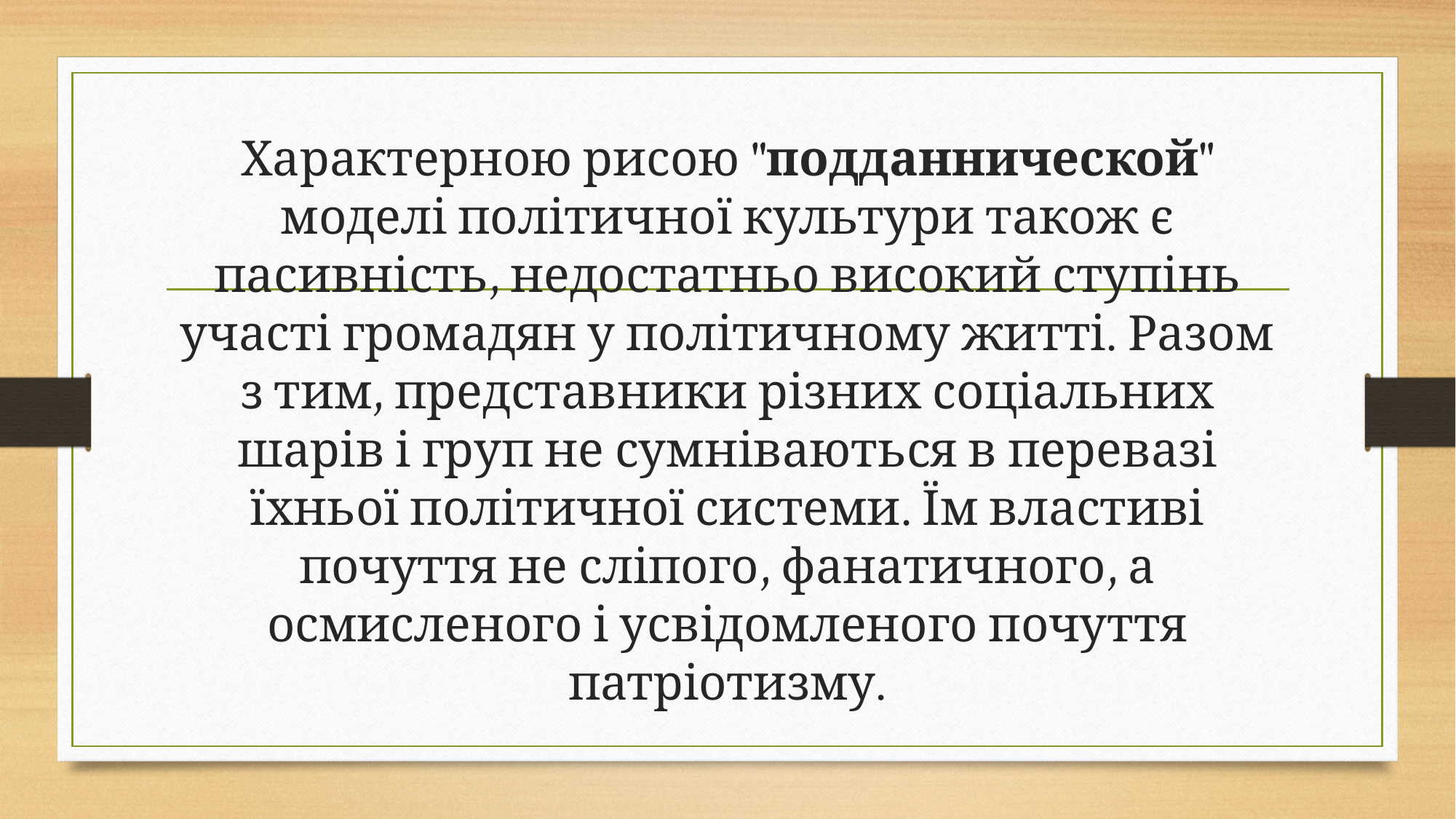

# Характерною рисою "подданнической" моделі політичної культури також є пасивність, недостатньо високий ступінь участі громадян у політичному житті. Разом з тим, представники різних соціальних шарів і груп не сумніваються в перевазі їхньої політичної системи. Їм властиві почуття не сліпого, фанатичного, а осмисленого і усвідомленого почуття патріотизму.